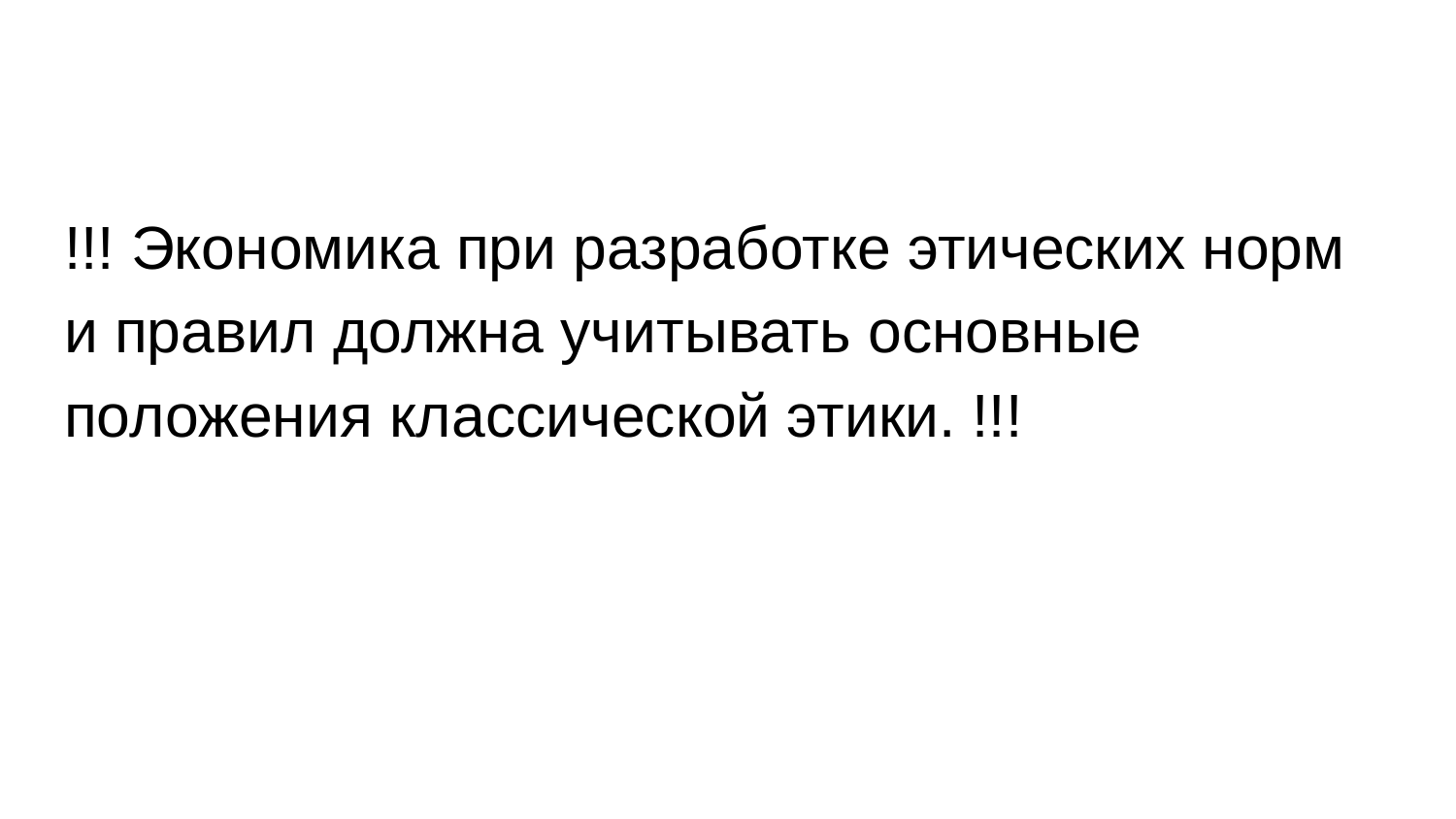

#
!!! Экономика при разработке этических норм и правил должна учитывать основные положения классической этики. !!!